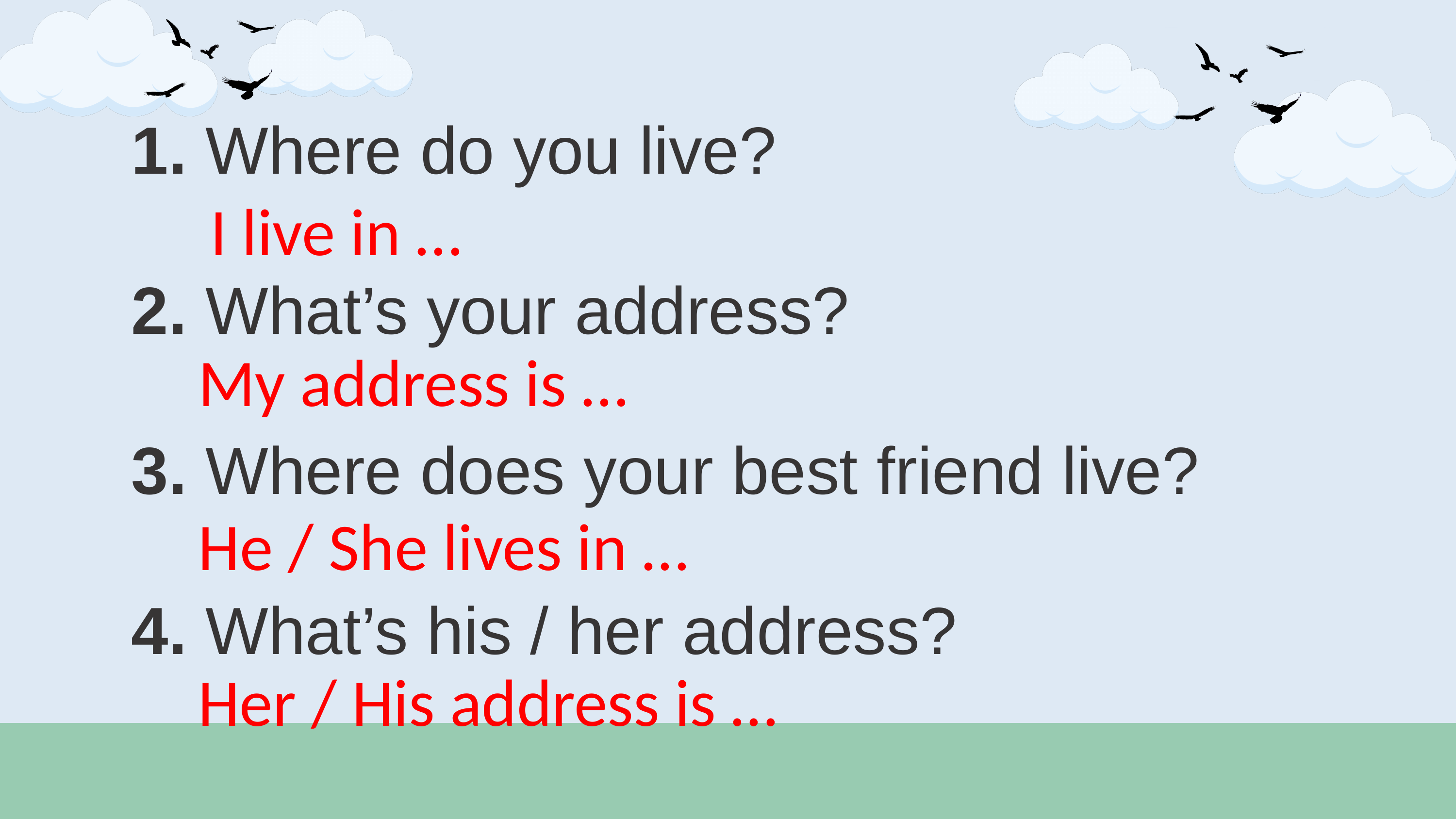

1. Where do you live?

2. What’s your address?

3. Where does your best friend live?

4. What’s his / her address?

 I live in …
 My address is …
He / She lives in …
 Her / His address is …